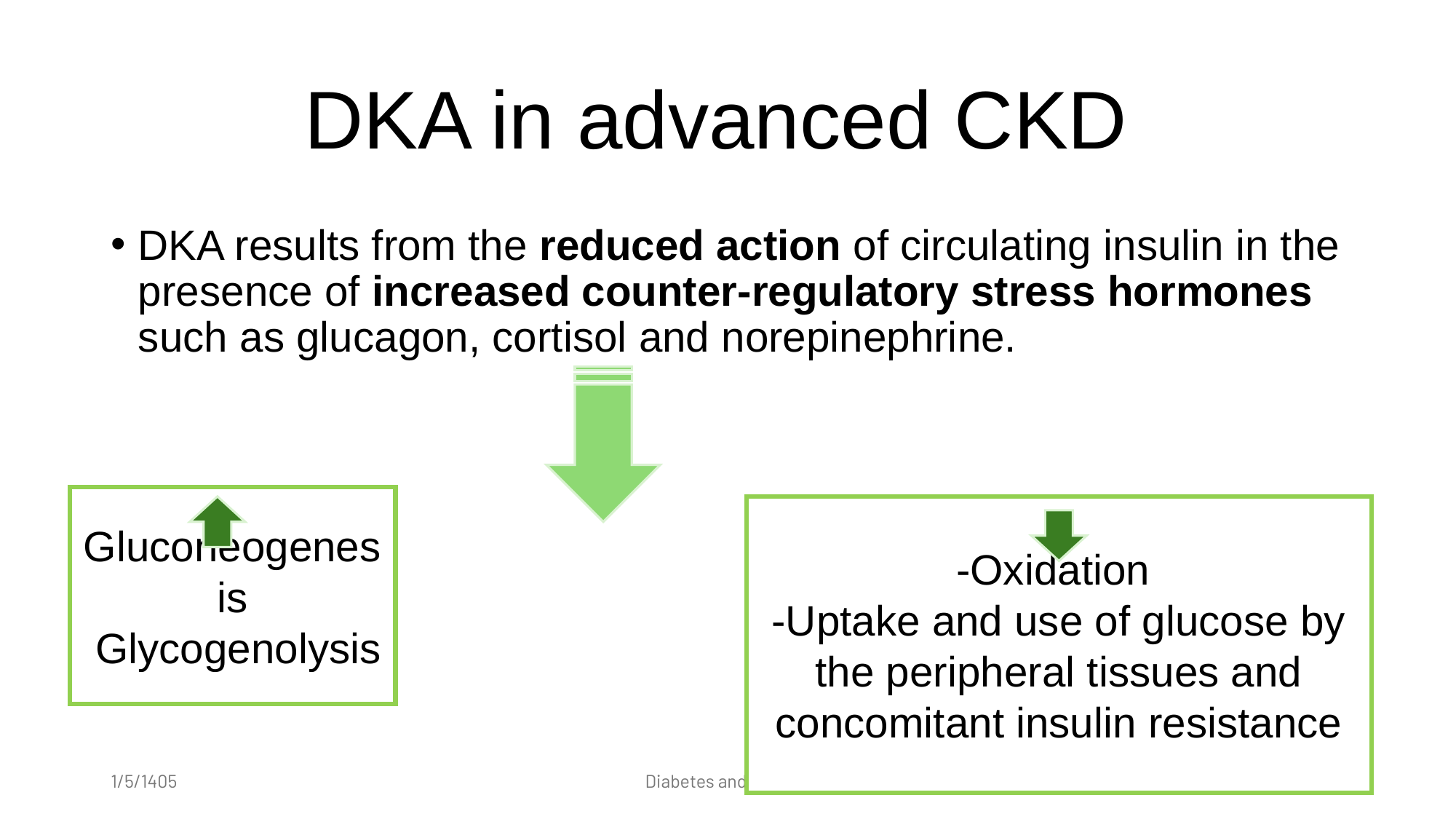

# DKA in advanced CKD
DKA results from the reduced action of circulating insulin in the presence of increased counter-regulatory stress hormones such as glucagon, cortisol and norepinephrine.

Gluconeogenesis
 Glycogenolysis

-Oxidation
-Uptake and use of glucose by the peripheral tissues and concomitant insulin resistance

1/5/1405
Diabetes and Dialysis
16